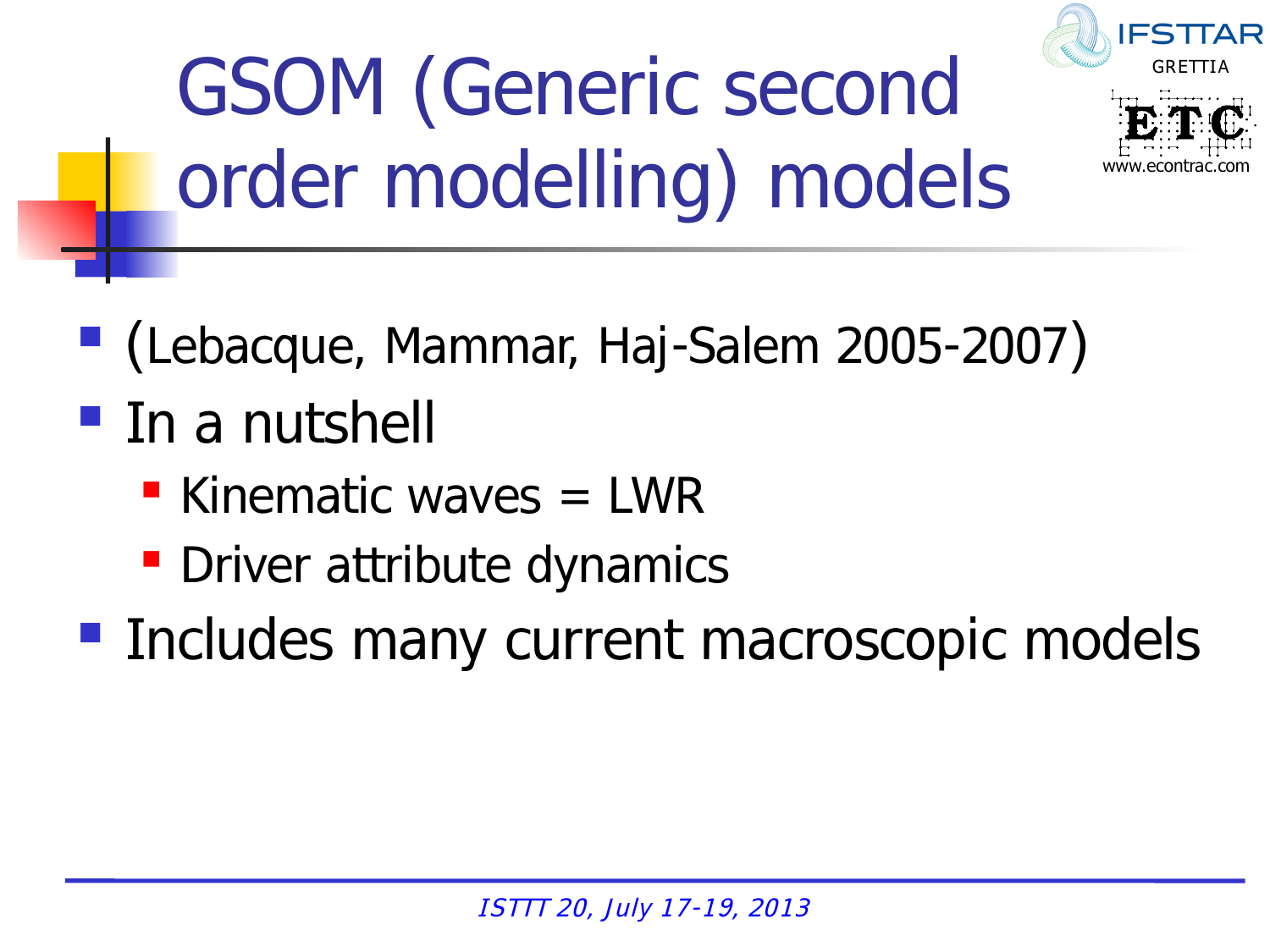

# GSOM (Generic second order modelling) models
(Lebacque, Mammar, Haj-Salem 2005-2007)
In a nutshell
Kinematic waves = LWR
Driver attribute dynamics
Includes many current macroscopic models
ISTTT 20, July 17-19, 2013